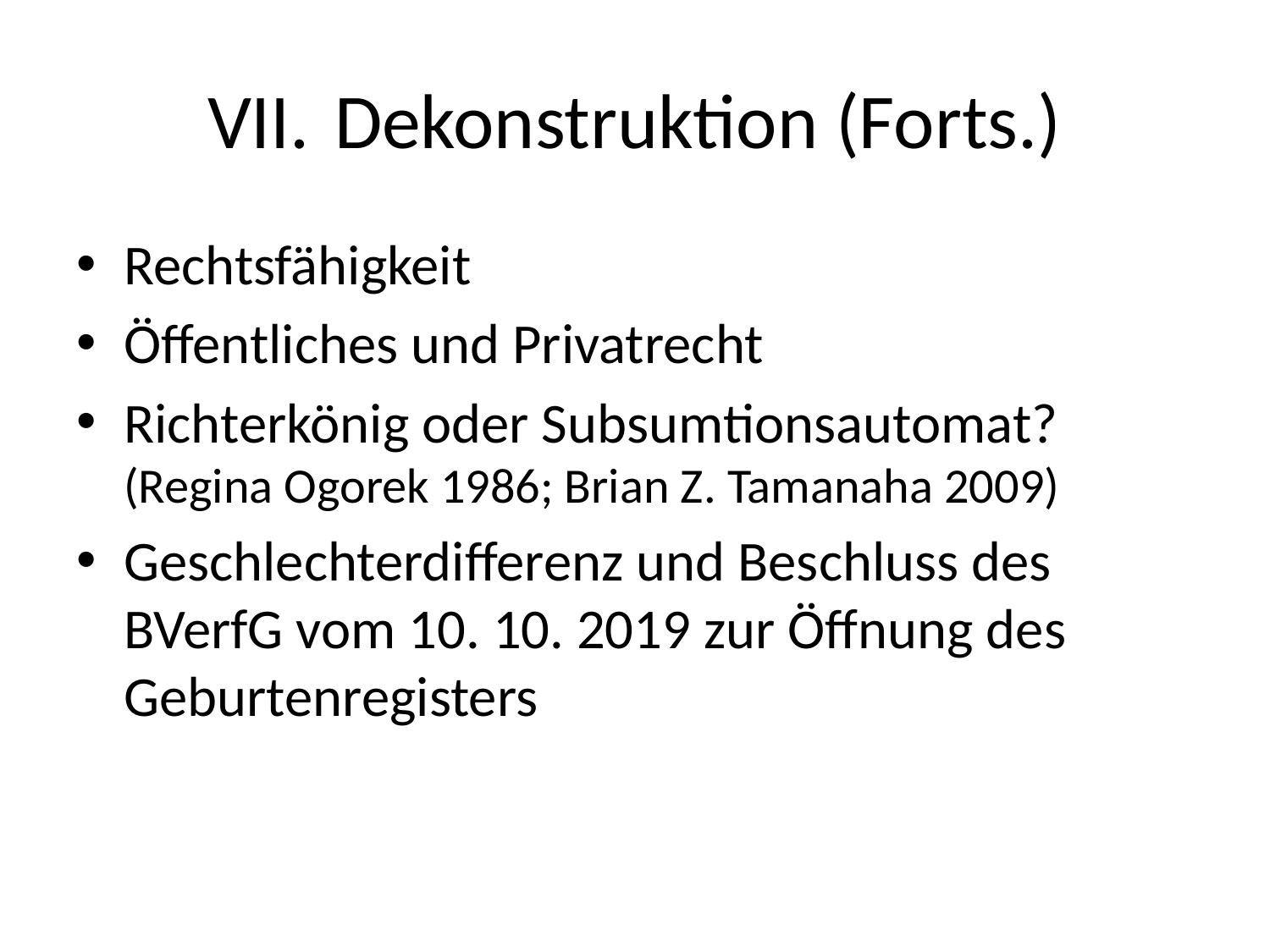

# VII.	Dekonstruktion (Forts.)
Rechtsfähigkeit
Öffentliches und Privatrecht
Richterkönig oder Subsumtionsautomat? (Regina Ogorek 1986; Brian Z. Tamanaha 2009)
Geschlechterdifferenz und Beschluss des BVerfG vom 10. 10. 2019 zur Öffnung des Geburtenregisters